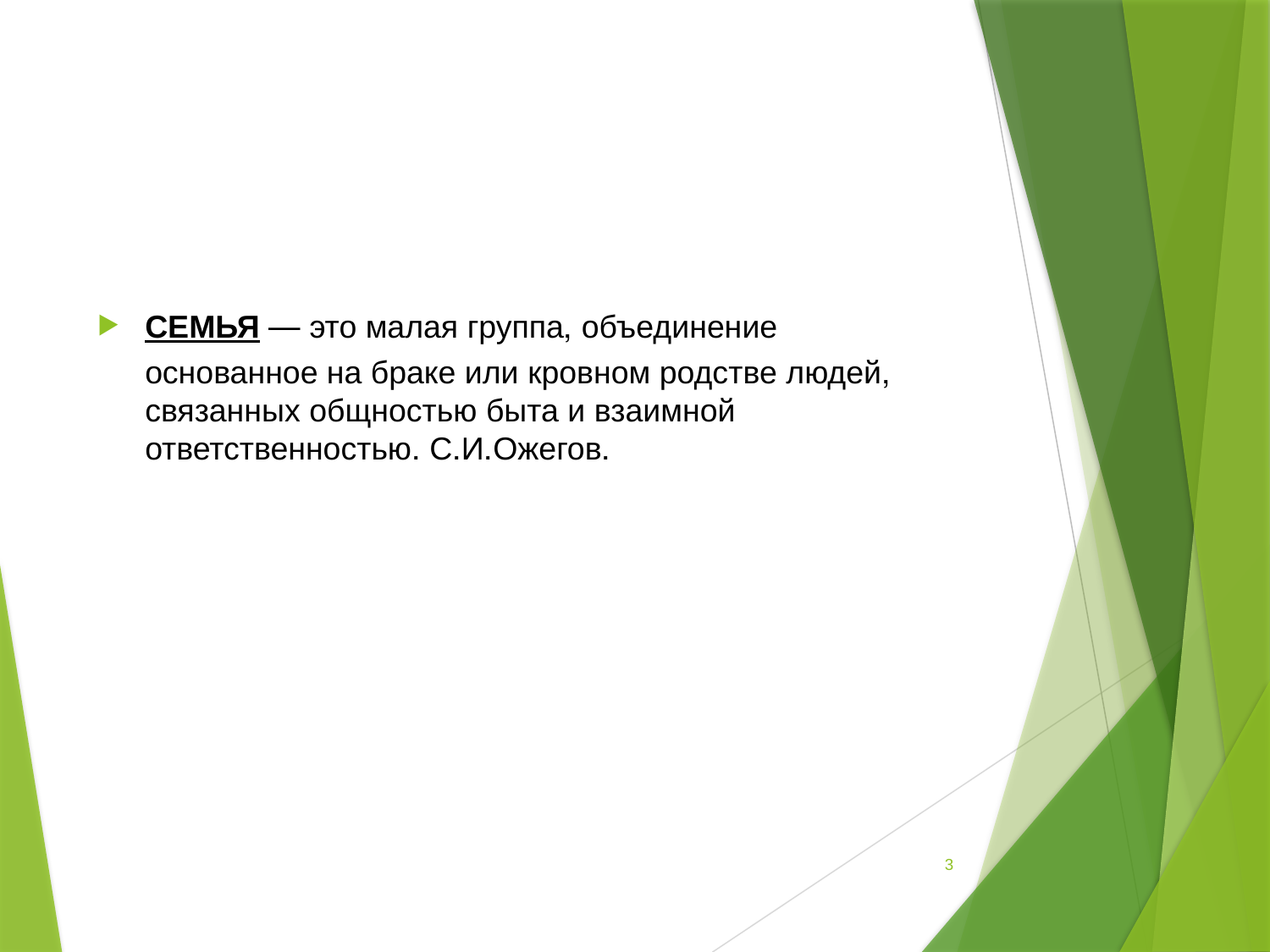

#
СЕМЬЯ — это малая группа, объединение  основанное на браке или кровном родстве людей, связанных общностью быта и взаимной ответственностью. С.И.Ожегов.
3